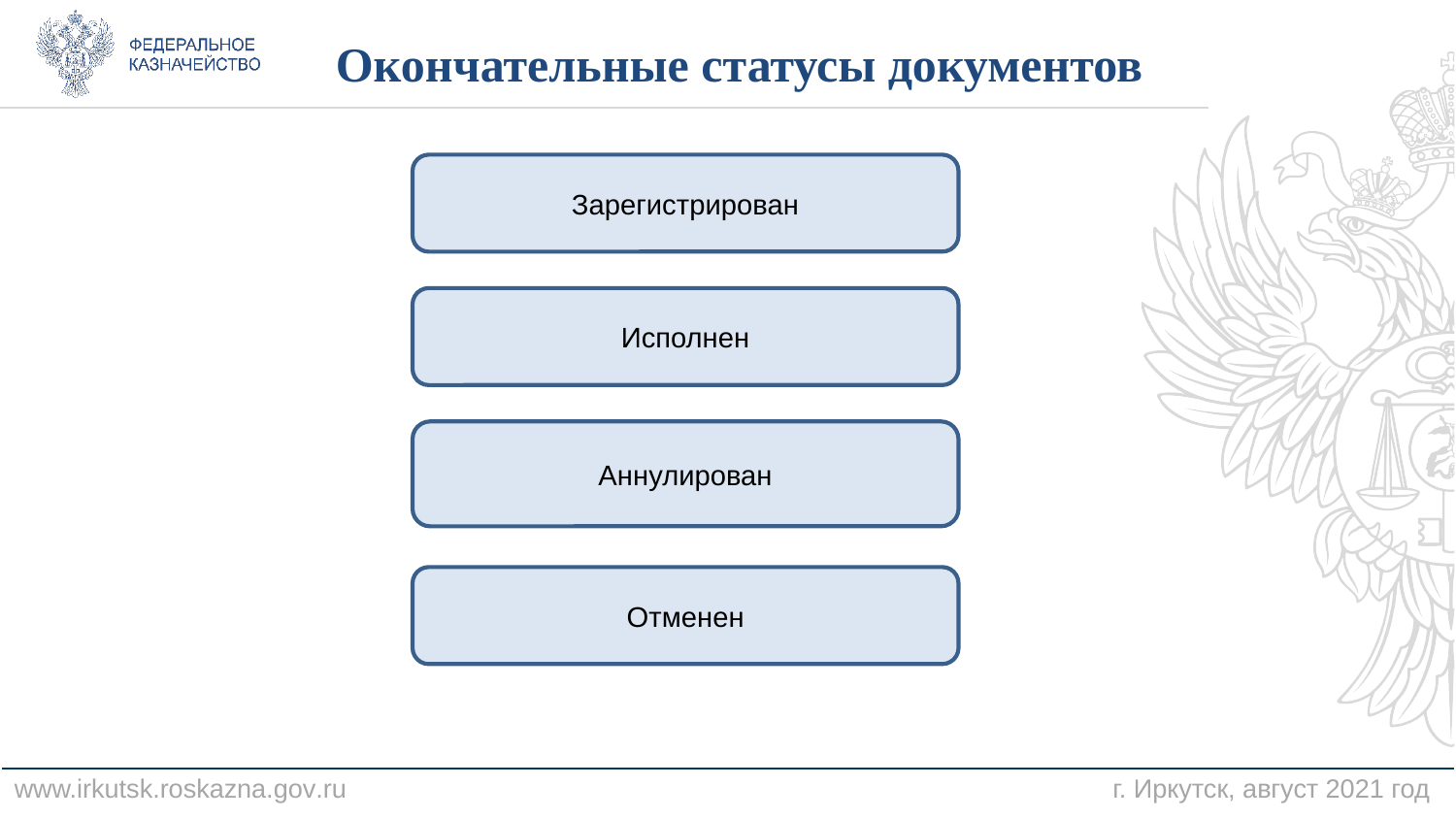

Окончательные статусы документов

Зарегистрирован
Исполнен
Аннулирован
Отменен
www.irkutsk.roskazna.gov.ru
г. Иркутск, август 2021 год